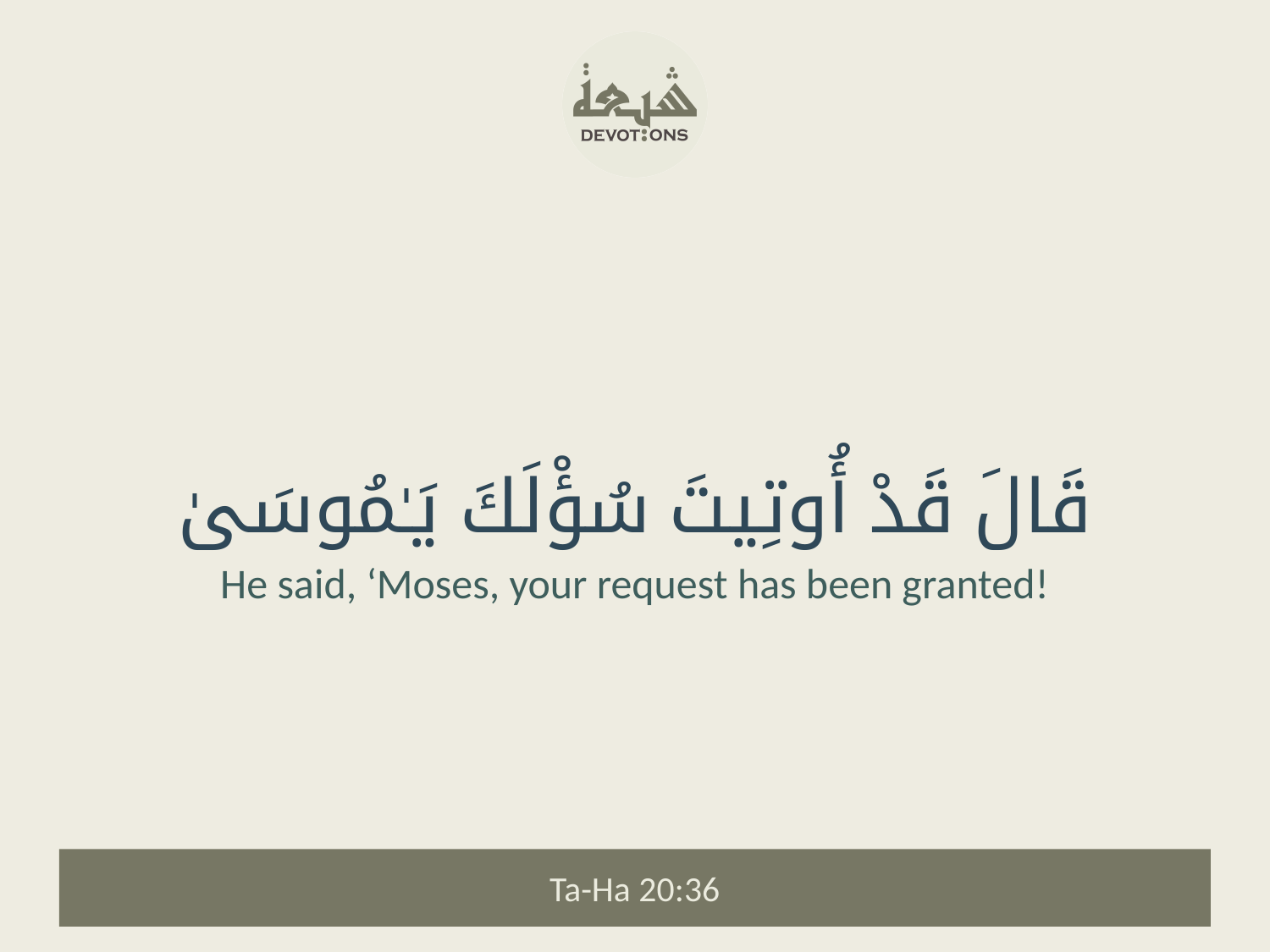

قَالَ قَدْ أُوتِيتَ سُؤْلَكَ يَـٰمُوسَىٰ
He said, ‘Moses, your request has been granted!
Ta-Ha 20:36